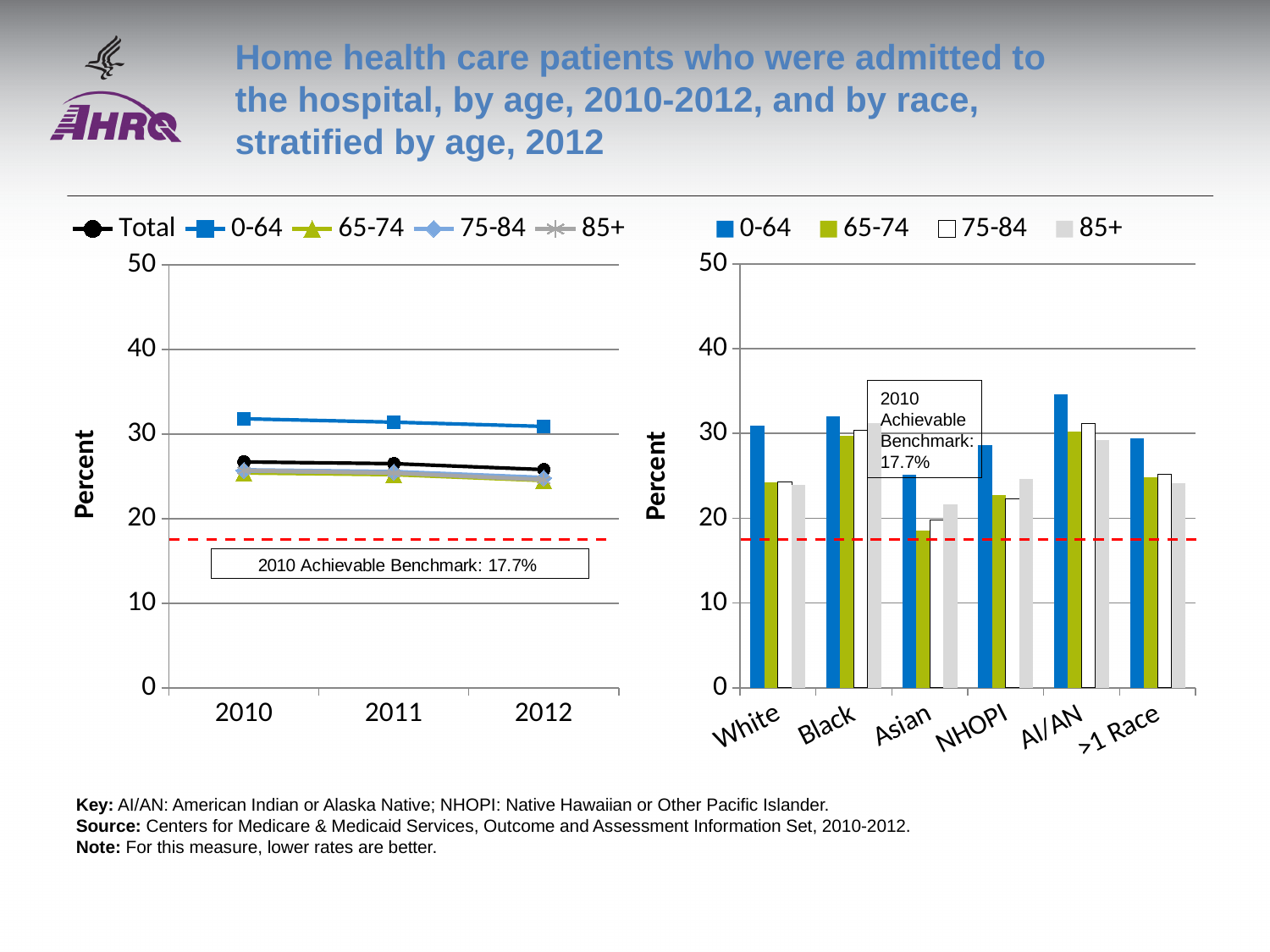

# Home health care patients who were admitted to the hospital, by age, 2010-2012, and by race, stratified by age, 2012

### Chart

| Category | Total | 0-64 | 65-74 | 75-84 | 85+ |
|---|---|---|---|---|---|
| 2010 | 26.7 | 31.8 | 25.4 | 25.7 | 25.7 |
| 2011 | 26.5 | 31.4 | 25.2 | 25.5 | 25.4 |
| 2012 | 25.8 | 30.9 | 24.5 | 24.8 | 24.6 |

### Chart

| Category | 0-64 | 65-74 | 75-84 | 85+ |
|---|---|---|---|---|
| White | 30.9 | 24.2 | 24.3 | 23.9 |
| Black | 32.0 | 29.7 | 30.4 | 31.2 |
| Asian | 25.1 | 18.5 | 19.8 | 21.6 |
| NHOPI | 28.6 | 22.7 | 22.3 | 24.6 |
| AI/AN | 34.6 | 30.2 | 31.2 | 29.2 |
| >1 Race | 29.4 | 24.8 | 25.2 | 24.1 |
2010 Achievable Benchmark: 17.7%
Key: AI/AN: American Indian or Alaska Native; NHOPI: Native Hawaiian or Other Pacific Islander.
Source: Centers for Medicare & Medicaid Services, Outcome and Assessment Information Set, 2010-2012.
Note: For this measure, lower rates are better.